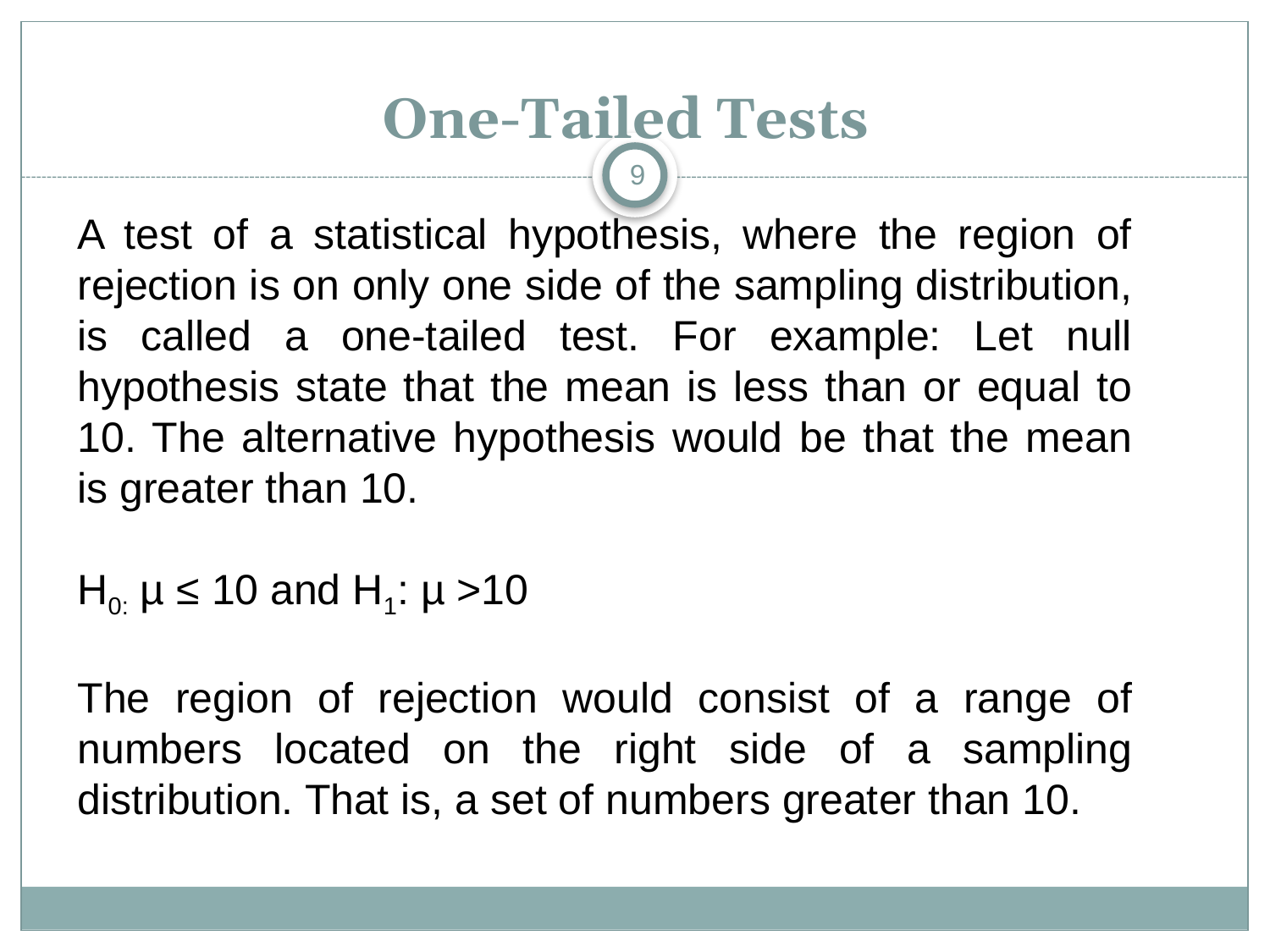

#
One-Tailed Tests
9
A test of a statistical hypothesis, where the region of rejection is on only one side of the sampling distribution, is called a one-tailed test. For example: Let null hypothesis state that the mean is less than or equal to 10. The alternative hypothesis would be that the mean is greater than 10.

H0: µ ≤ 10 and H1: µ >10

The region of rejection would consist of a range of numbers located on the right side of a sampling distribution. That is, a set of numbers greater than 10.